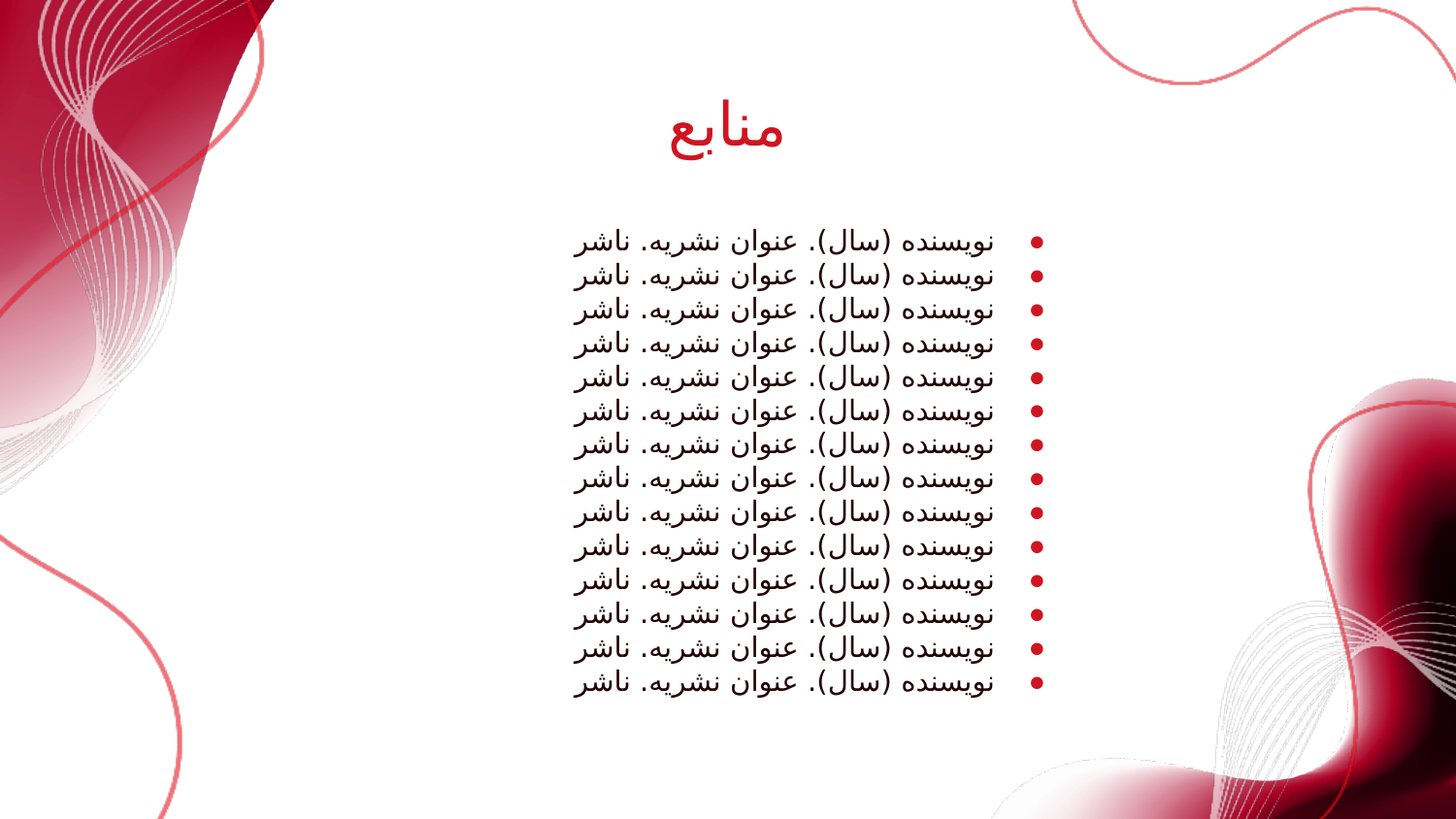

# منابع
نویسنده (سال). عنوان نشریه. ناشر
نویسنده (سال). عنوان نشریه. ناشر
نویسنده (سال). عنوان نشریه. ناشر
نویسنده (سال). عنوان نشریه. ناشر
نویسنده (سال). عنوان نشریه. ناشر
نویسنده (سال). عنوان نشریه. ناشر
نویسنده (سال). عنوان نشریه. ناشر
نویسنده (سال). عنوان نشریه. ناشر
نویسنده (سال). عنوان نشریه. ناشر
نویسنده (سال). عنوان نشریه. ناشر
نویسنده (سال). عنوان نشریه. ناشر
نویسنده (سال). عنوان نشریه. ناشر
نویسنده (سال). عنوان نشریه. ناشر
نویسنده (سال). عنوان نشریه. ناشر